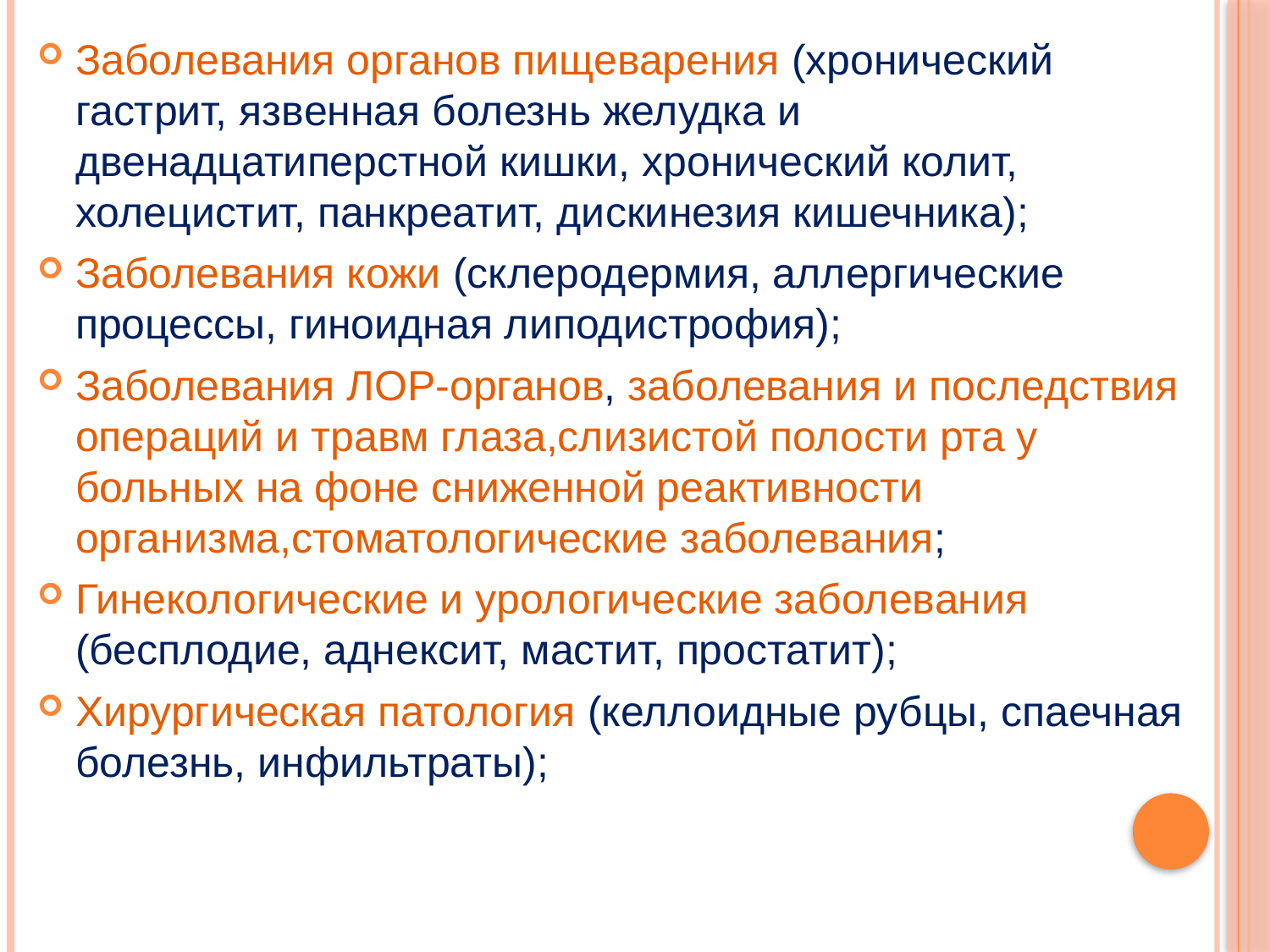

Заболевания органов пищеварения (хронический гастрит, язвенная болезнь желудка и двенадцатиперстной кишки, хронический колит, холецистит, панкреатит, дискинезия кишечника);
Заболевания кожи (склеродермия, аллергические процессы, гиноидная липодистрофия);
Заболевания ЛОР-органов, заболевания и последствия операций и травм глаза,слизистой полости рта у больных на фоне сниженной реактивности организма,стоматологические заболевания;
Гинекологические и урологические заболевания (бесплодие, аднексит, мастит, простатит);
Хирургическая патология (келлоидные рубцы, спаечная болезнь, инфильтраты);